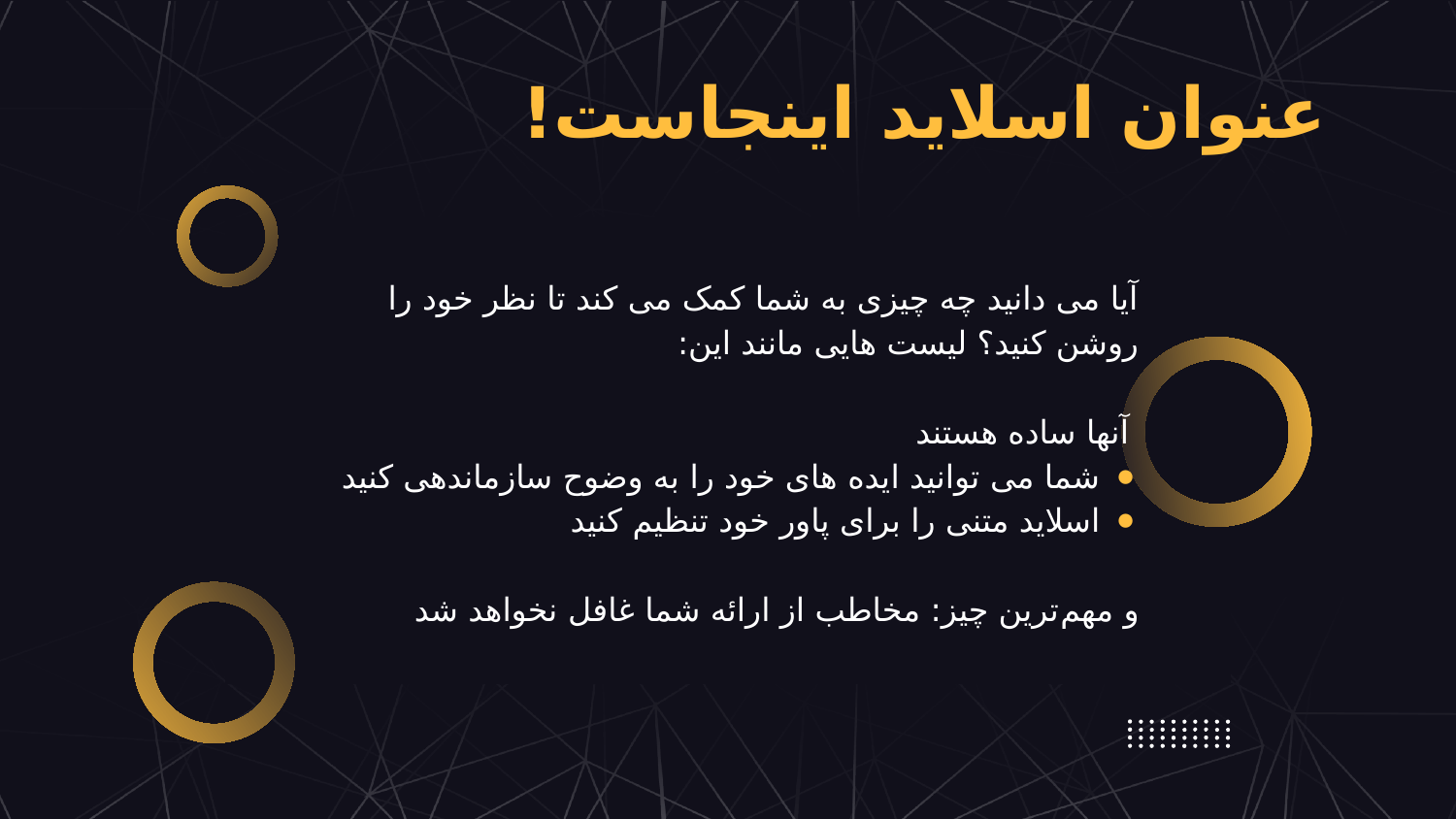

# عنوان اسلاید اینجاست!
آیا می دانید چه چیزی به شما کمک می کند تا نظر خود را روشن کنید؟ لیست هایی مانند این:

 آنها ساده هستند
شما می توانید ایده های خود را به وضوح سازماندهی کنید
اسلاید متنی را برای پاور خود تنظیم کنید

و مهم‌ترین چیز: مخاطب از ارائه شما غافل نخواهد شد